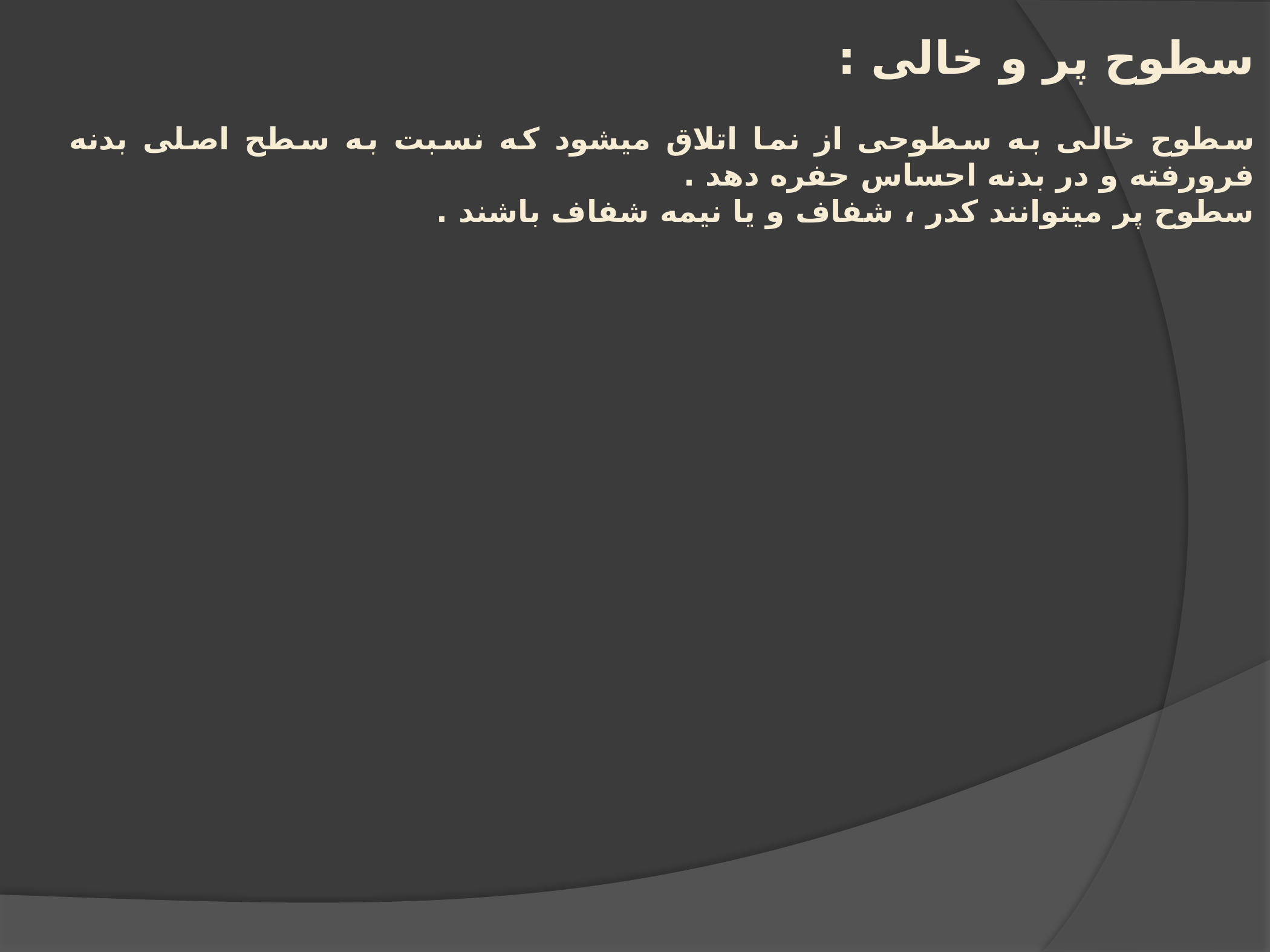

سطوح پر و خالی :

سطوح خالی به سطوحی از نما اتلاق میشود که نسبت به سطح اصلی بدنه فرورفته و در بدنه احساس حفره دهد .
سطوح پر میتوانند کدر ، شفاف و یا نیمه شفاف باشند .